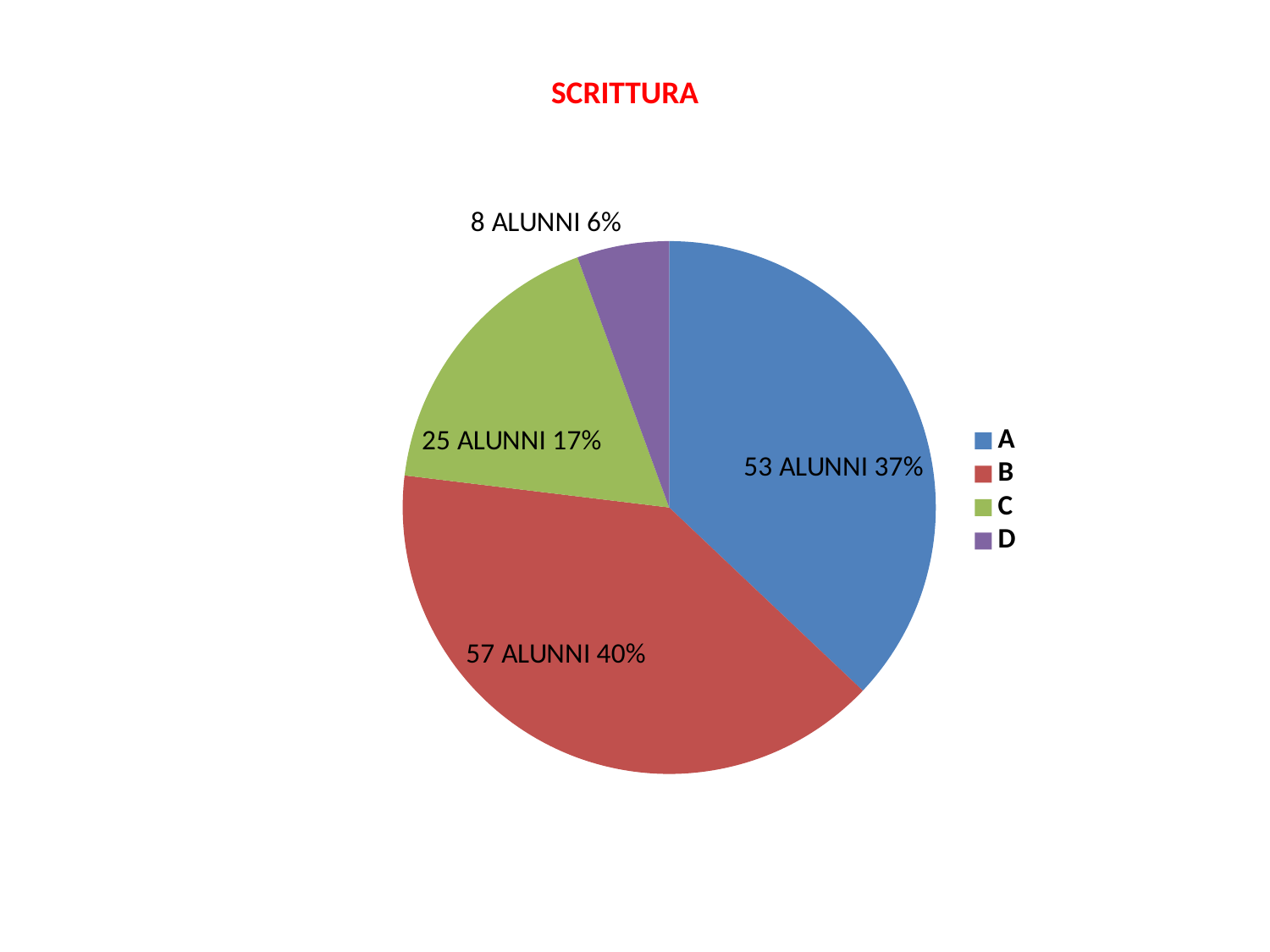

SCRITTURA

### Chart

| Category |  |
|---|---|
| A | 53.0 |
| B | 57.0 |
| C | 25.0 |
| D | 8.0 |